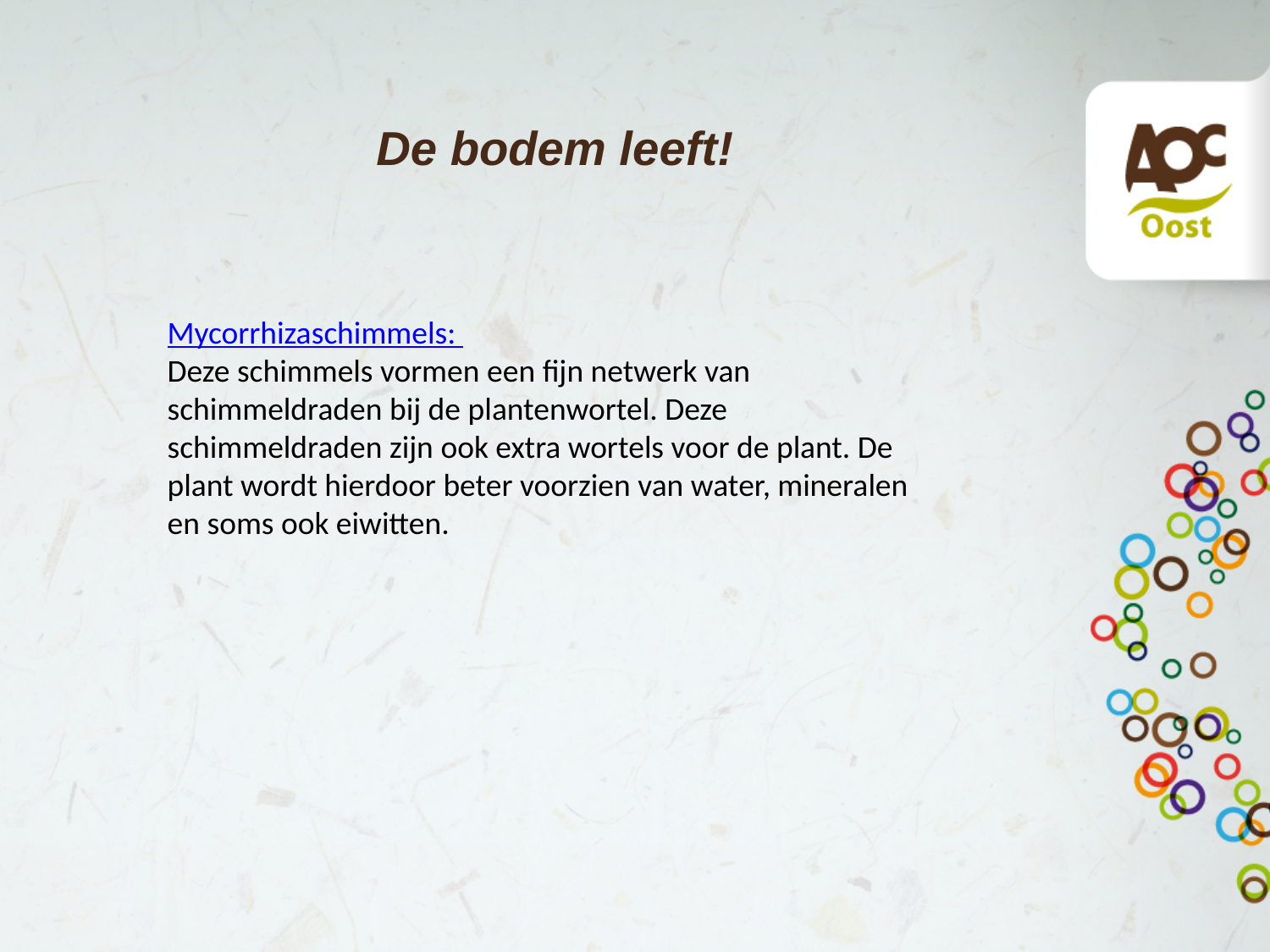

# De bodem leeft!

Mycorrhizaschimmels:
Deze schimmels vormen een fijn netwerk van schimmeldraden bij de plantenwortel. Deze schimmeldraden zijn ook extra wortels voor de plant. De plant wordt hierdoor beter voorzien van water, mineralen en soms ook eiwitten.